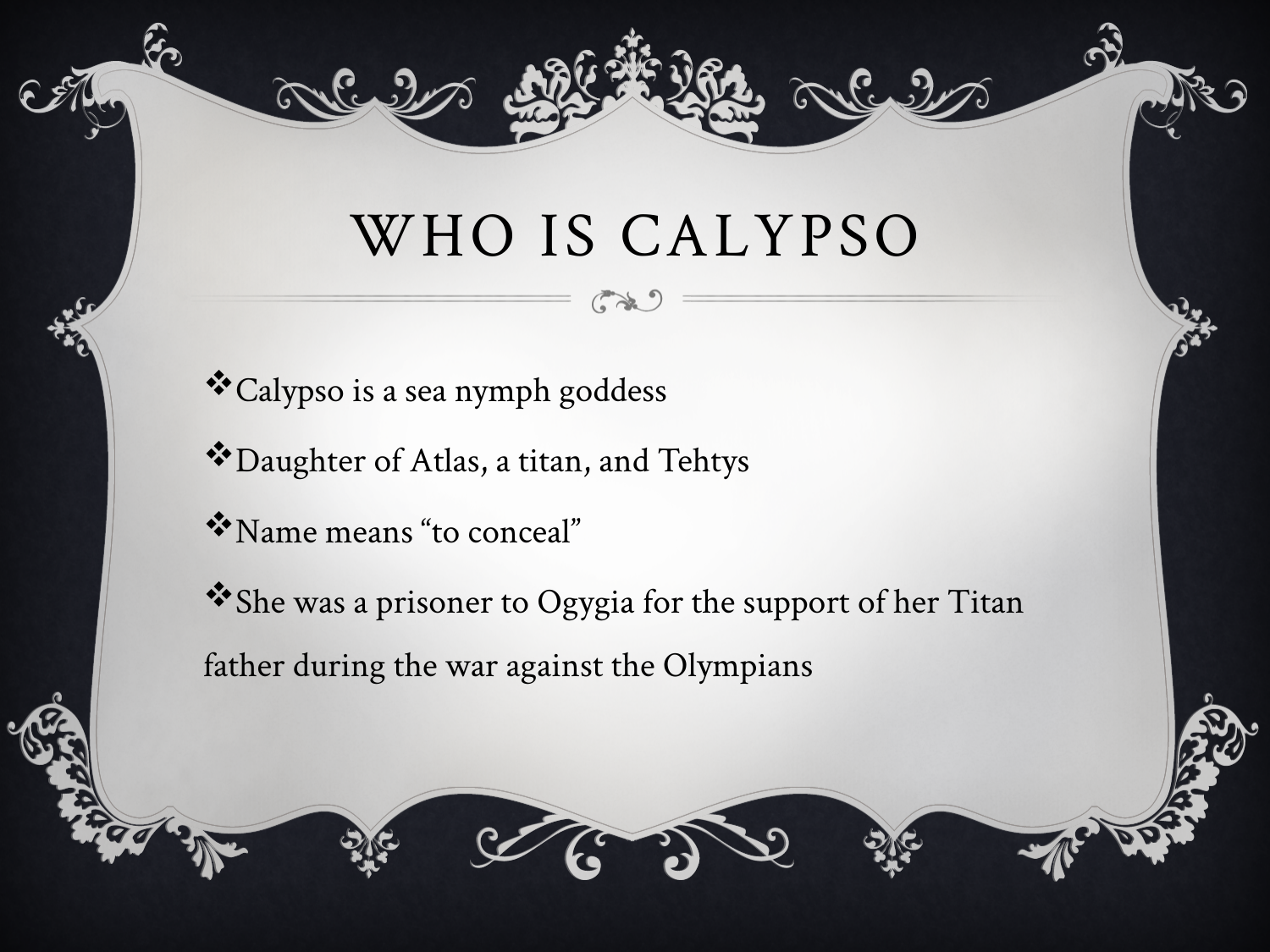

# Who is calypso
Calypso is a sea nymph goddess
Daughter of Atlas, a titan, and Tehtys
Name means “to conceal”
She was a prisoner to Ogygia for the support of her Titan father during the war against the Olympians